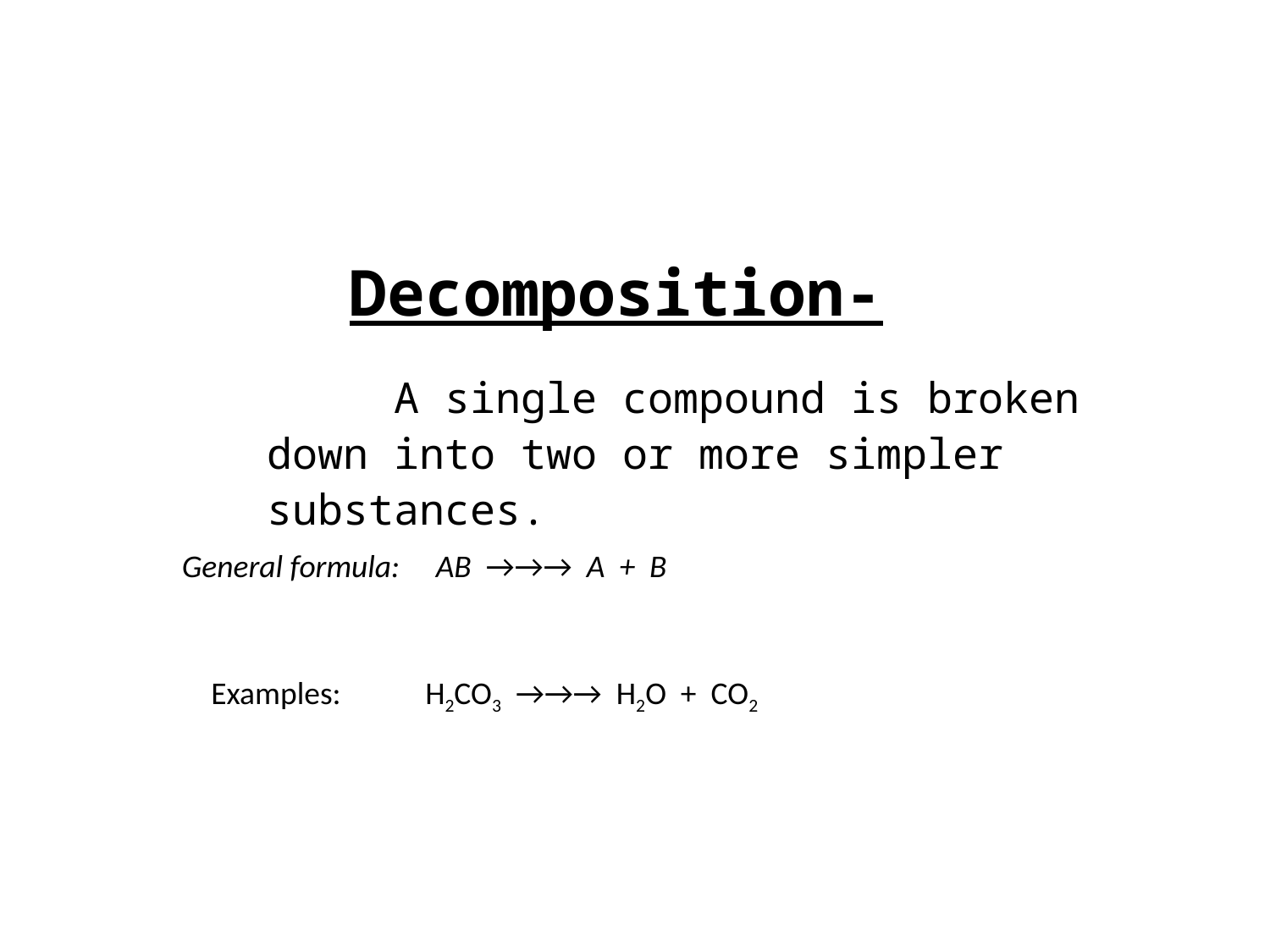

# Decomposition-
		A single compound is broken down into two or more simpler substances.

General formula:	AB  →→→  A  +  B
Examples:
H2CO3  →→→  H2O  +  CO2